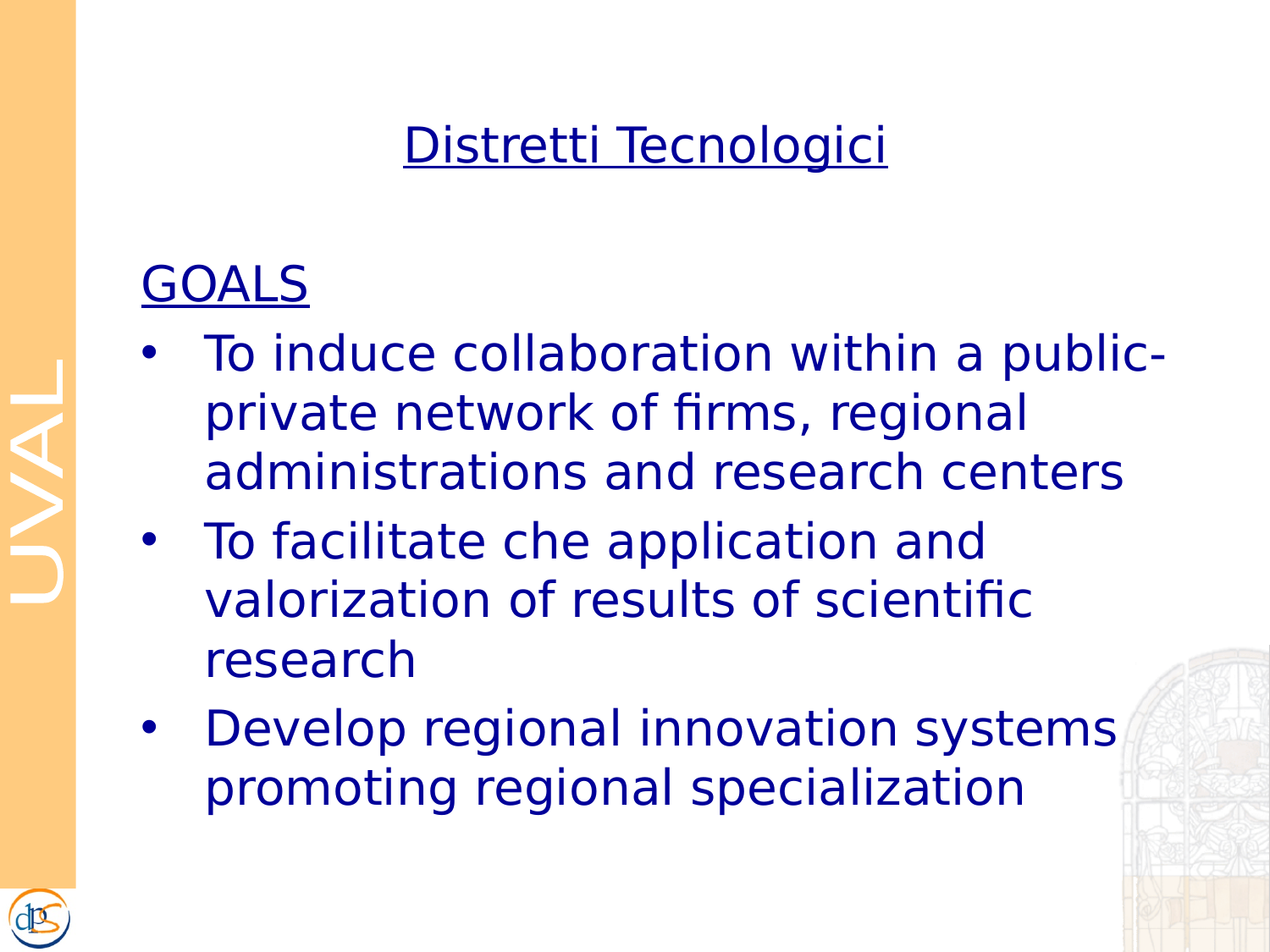

# Distretti Tecnologici
GOALS
To induce collaboration within a public-private network of firms, regional administrations and research centers
To facilitate che application and valorization of results of scientific research
Develop regional innovation systems promoting regional specialization